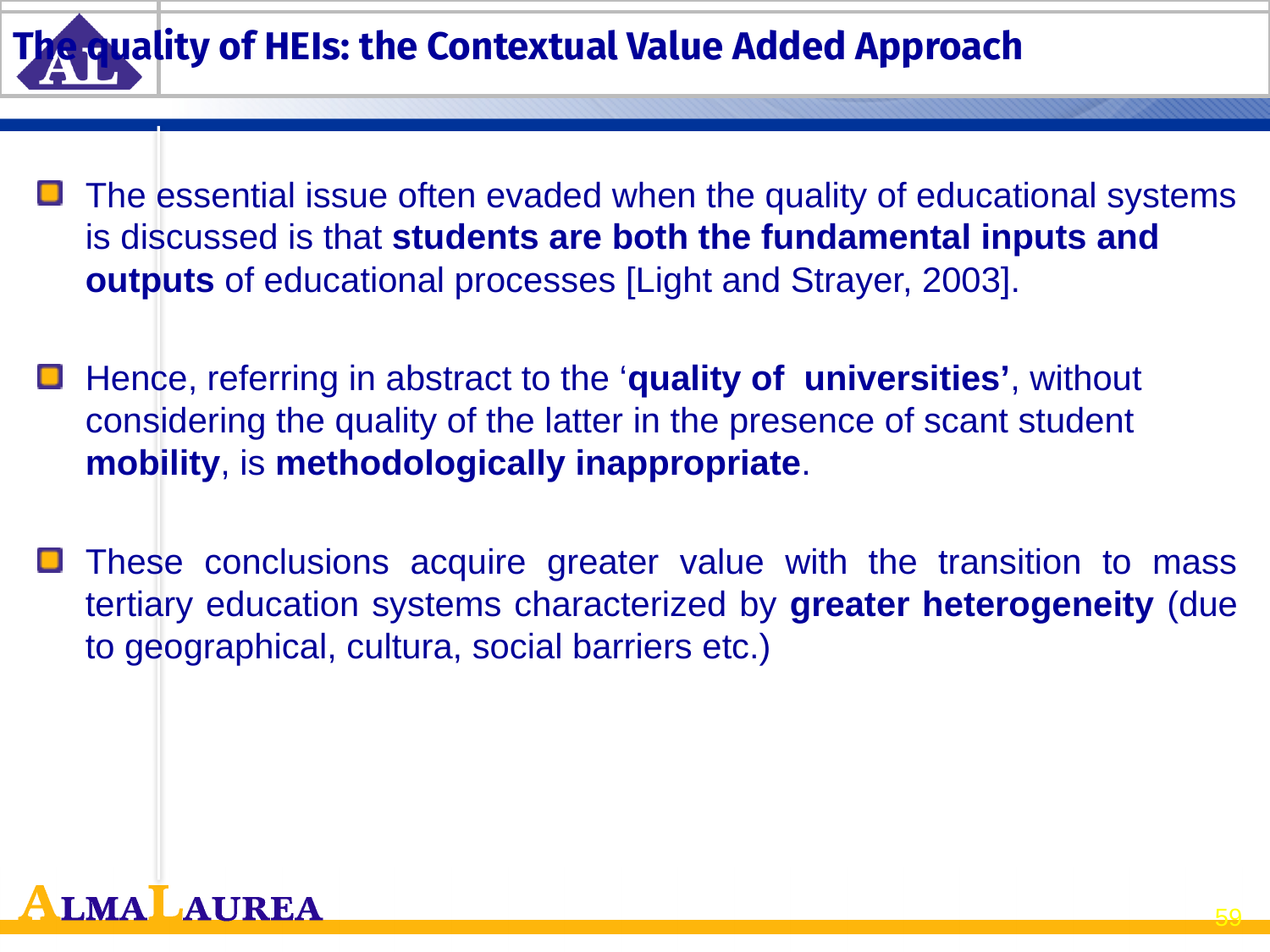

# The quality of HEIs: the Contextual Value Added Approach
The essential issue often evaded when the quality of educational systems is discussed is that students are both the fundamental inputs and outputs of educational processes [Light and Strayer, 2003].

Hence, referring in abstract to the ‘quality of  universities’, without considering the quality of the latter in the presence of scant student mobility, is methodologically inappropriate.

These conclusions acquire greater value with the transition to mass tertiary education systems characterized by greater heterogeneity (due to geographical, cultura, social barriers etc.)

59